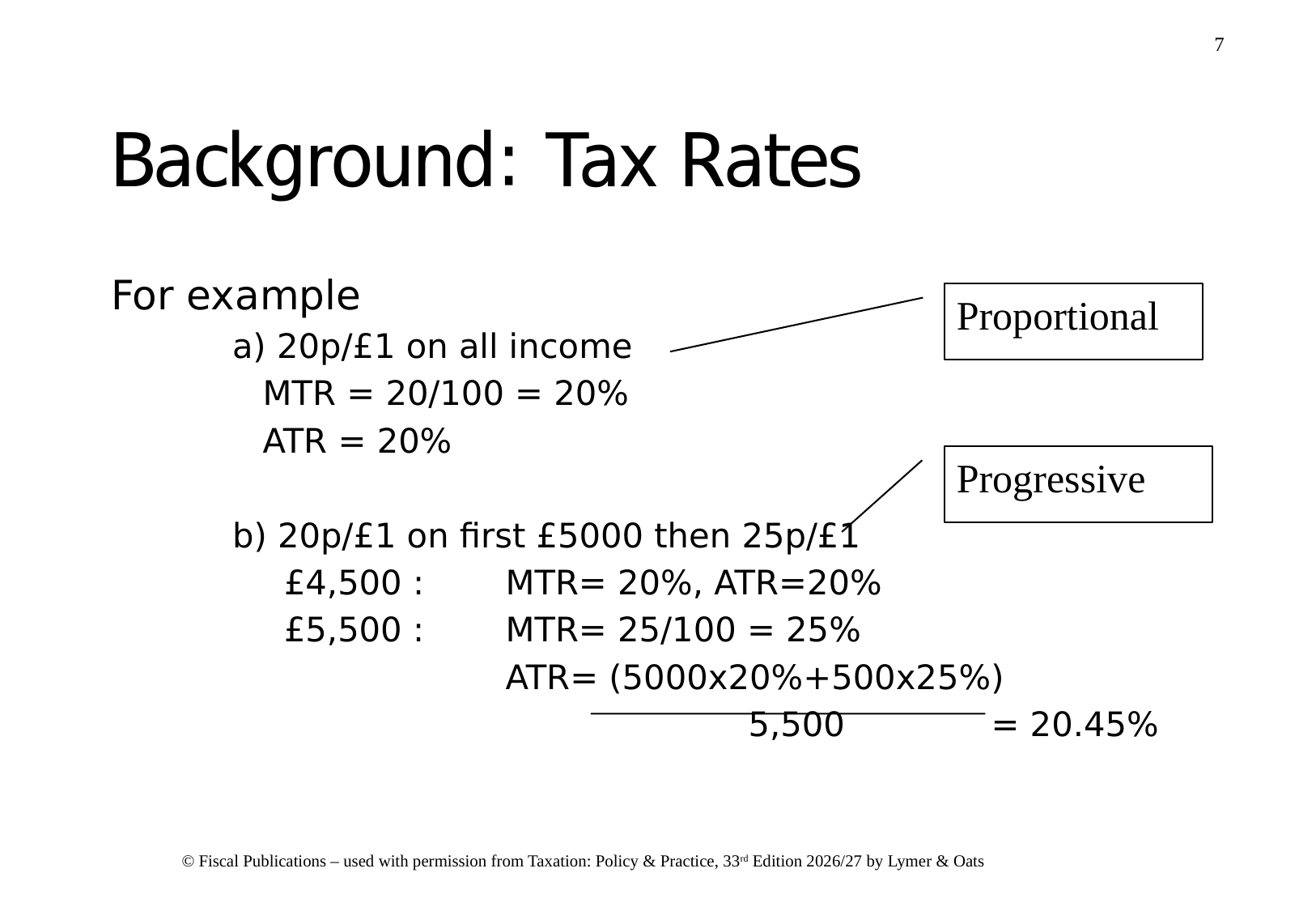

# Background: Tax Rates
For example
a) 20p/£1 on all income
	MTR = 20/100 = 20%
	ATR = 20%

b) 20p/£1 on first £5000 then 25p/£1
	  £4,500 : 	MTR= 20%, ATR=20%
	  £5,500 : 	MTR= 25/100 = 25%
			ATR= (5000x20%+500x25%)
					5,500		= 20.45%

Proportional
Progressive